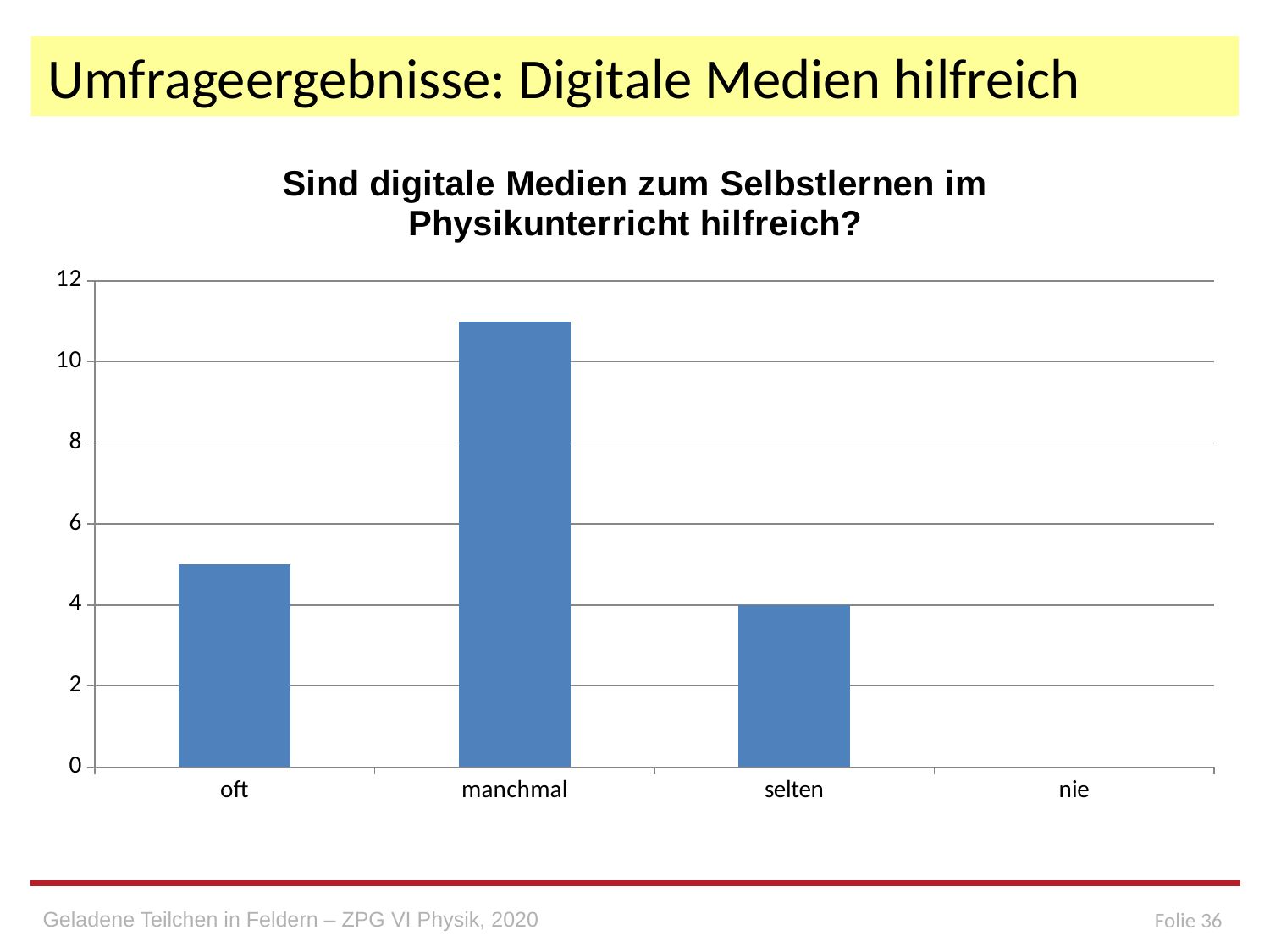

# Umfrageergebnisse: Digitale Medien hilfreich

### Chart:

| Category | Sind digitale Medien zum Selbstlernen im Physikunterricht hilfreich? |
|---|---|
| oft | 5.0 |
| manchmal | 11.0 |
| selten | 4.0 |
| nie | 0.0 |

Geladene Teilchen in Feldern – ZPG VI Physik, 2020
Folie 36